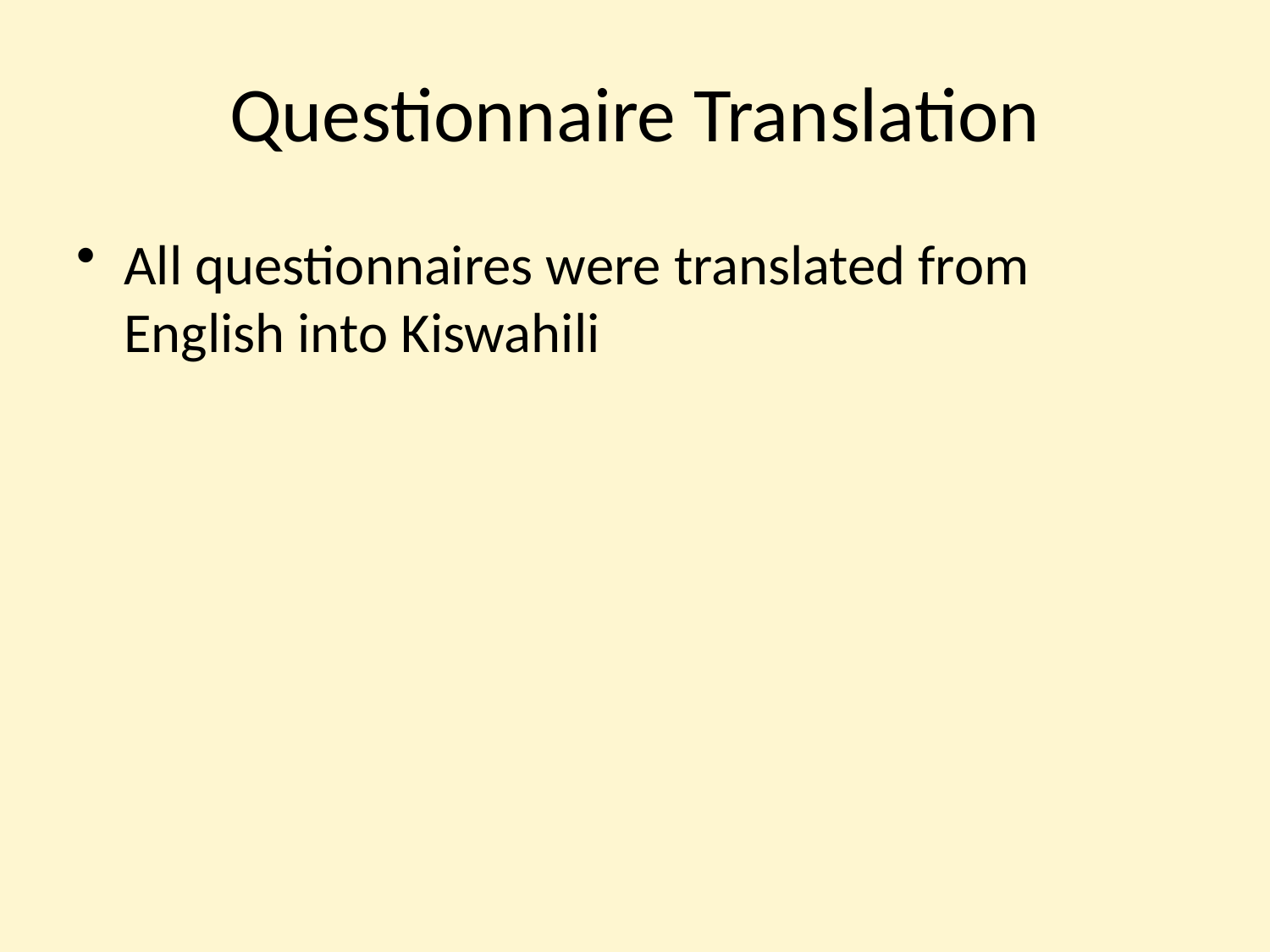

# Questionnaire Translation
All questionnaires were translated from English into Kiswahili